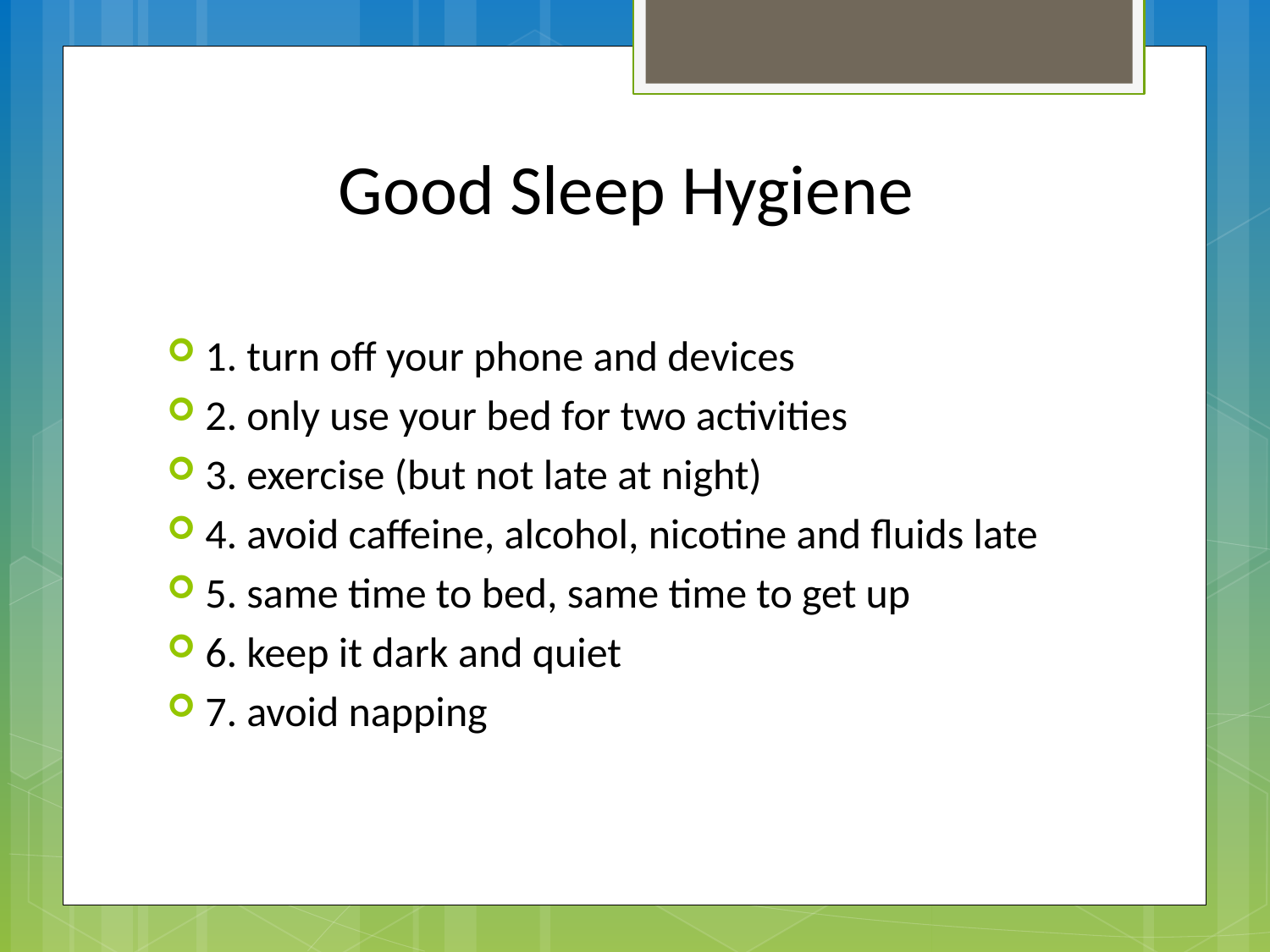

# Good Sleep Hygiene
1. turn off your phone and devices
2. only use your bed for two activities
3. exercise (but not late at night)
4. avoid caffeine, alcohol, nicotine and fluids late
5. same time to bed, same time to get up
6. keep it dark and quiet
7. avoid napping